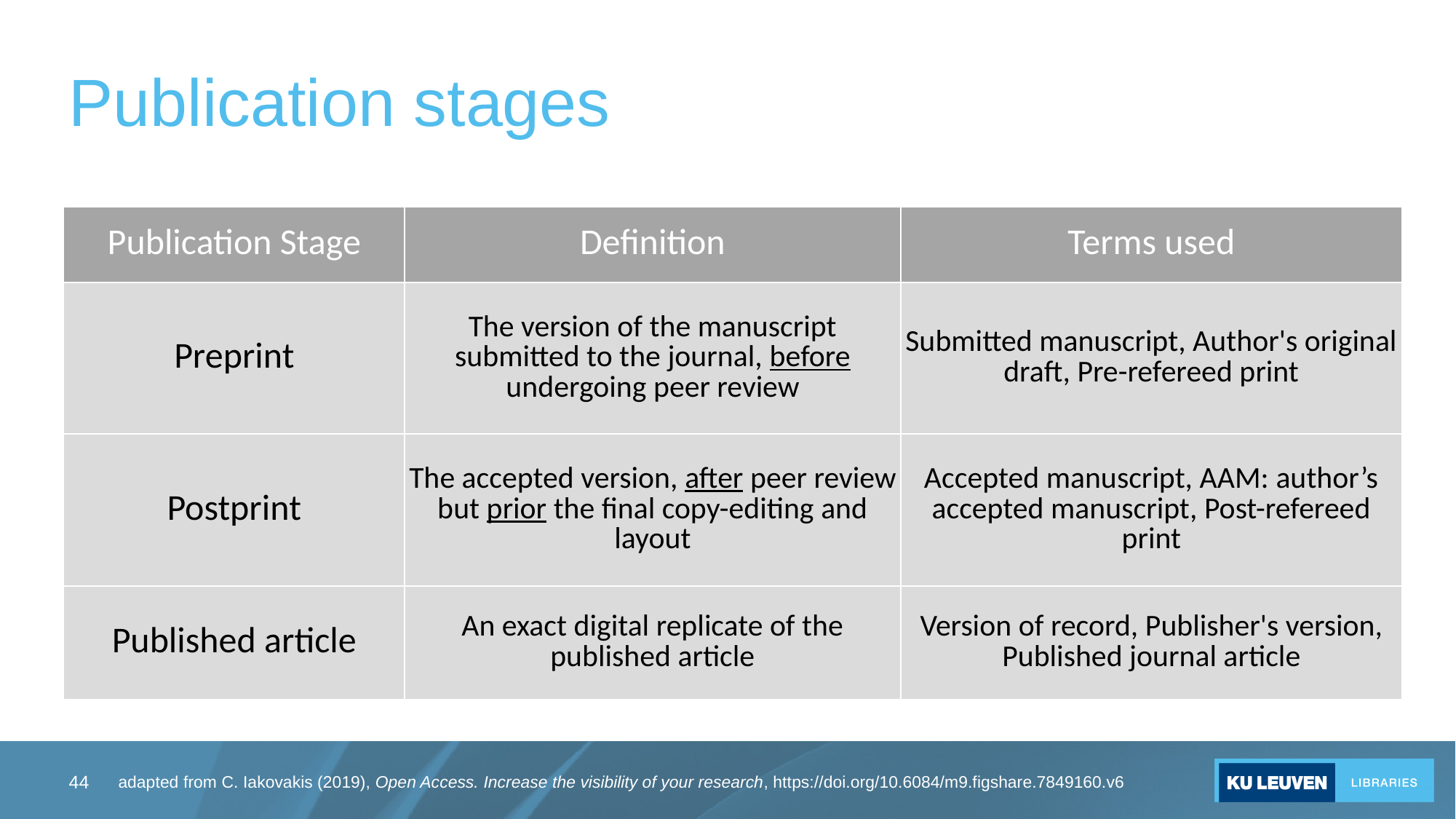

# Publication stages
| Publication Stage | Definition | Terms used |
| --- | --- | --- |
| Preprint | The version of the manuscript submitted to the journal, before undergoing peer review | Submitted manuscript, Author's original draft, Pre-refereed print |
| Postprint | The accepted version, after peer review but prior the final copy-editing and layout | Accepted manuscript, AAM: author’s accepted manuscript, Post-refereed print |
| Published article | An exact digital replicate of the published article | Version of record, Publisher's version, Published journal article |
44
adapted from C. Iakovakis (2019), Open Access. Increase the visibility of your research, https://doi.org/10.6084/m9.figshare.7849160.v6